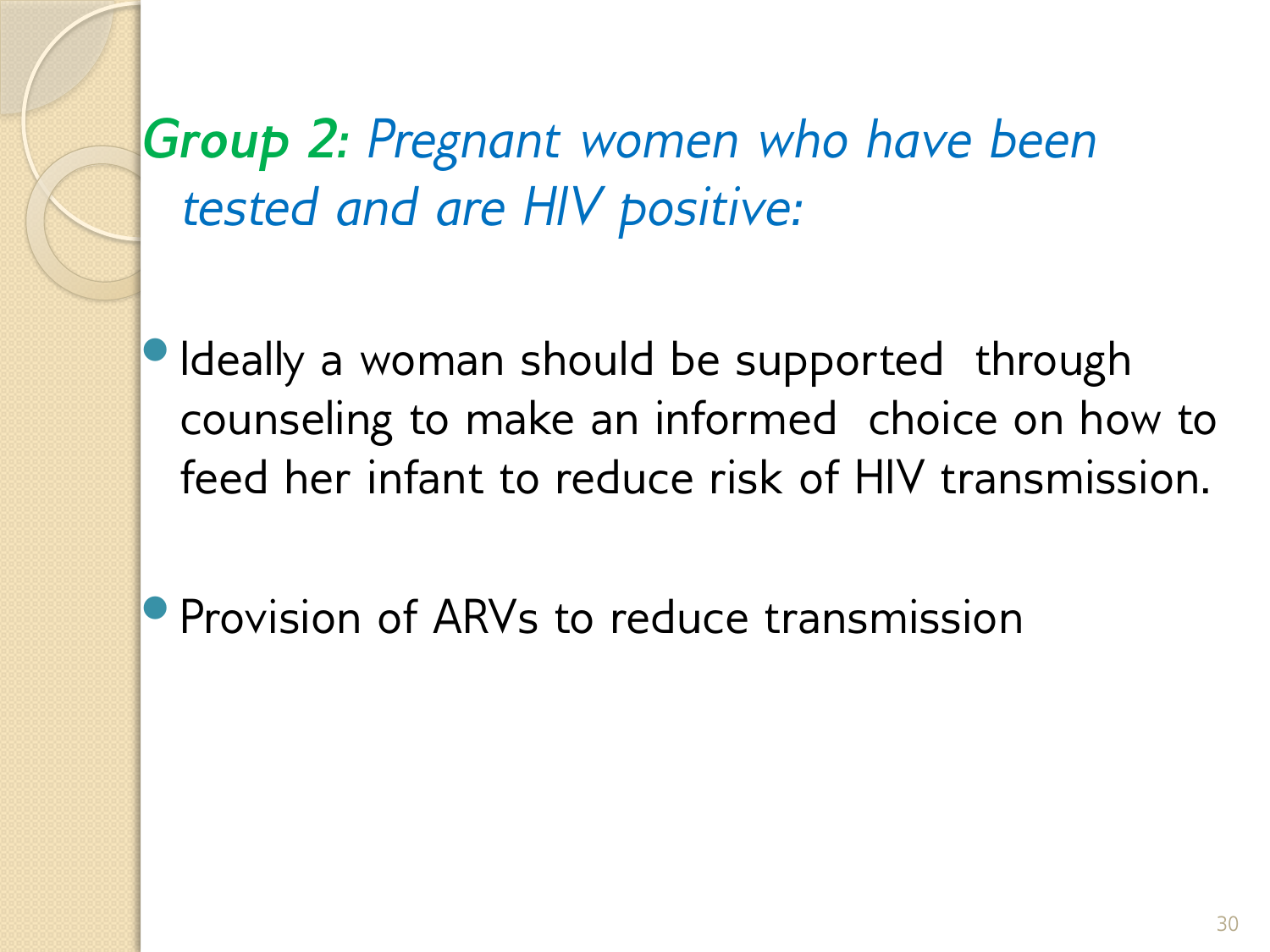

Group 2: Pregnant women who have been tested and are HIV positive:

Ideally a woman should be supported  through counseling to make an informed  choice on how to feed her infant to reduce risk of HIV transmission.

Provision of ARVs to reduce transmission
30